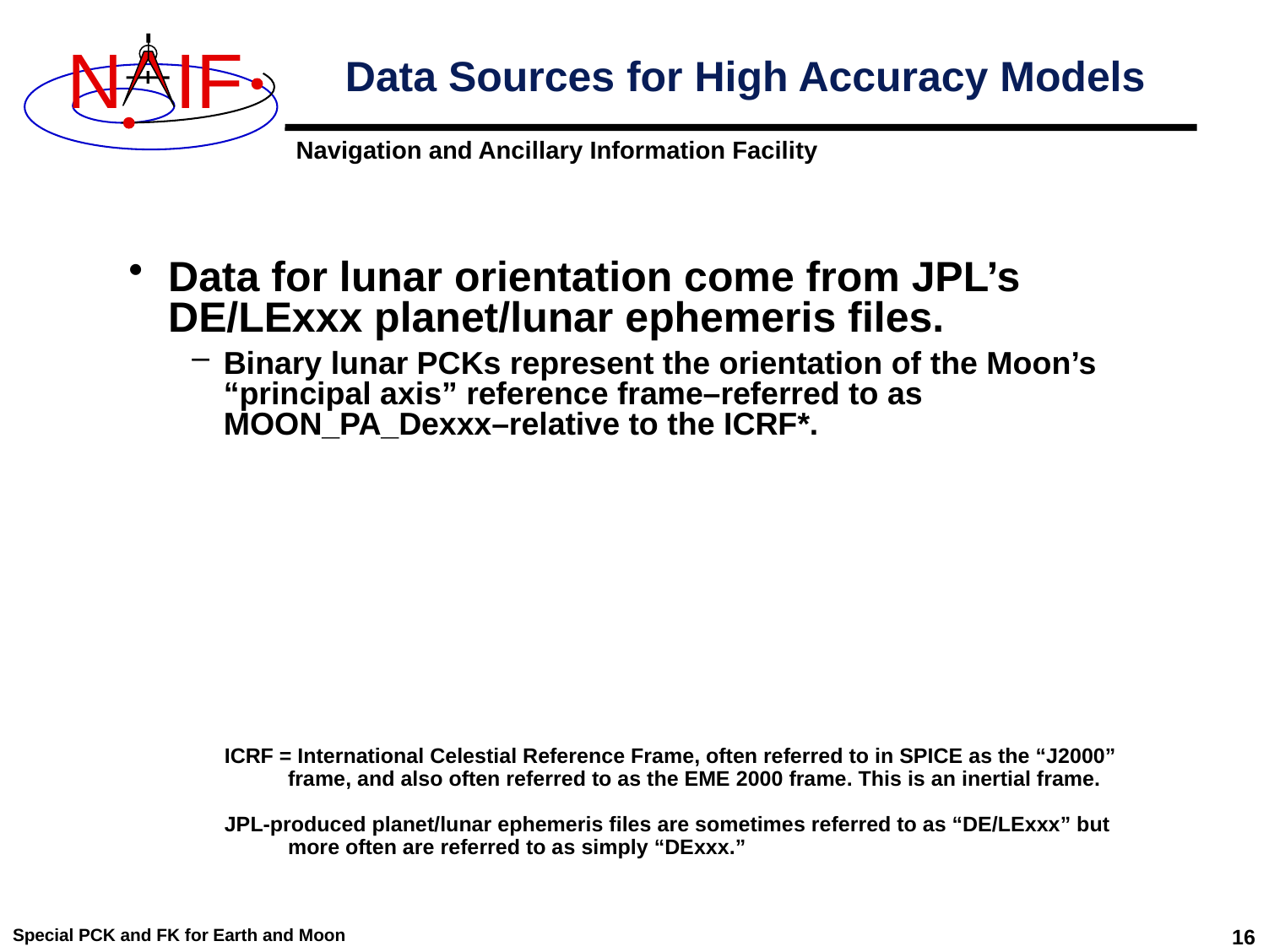

# Data Sources for High Accuracy Models
Data for lunar orientation come from JPL’s DE/LExxx planet/lunar ephemeris files.
Binary lunar PCKs represent the orientation of the Moon’s “principal axis” reference frame–referred to as MOON_PA_Dexxx–relative to the ICRF*.
ICRF = International Celestial Reference Frame, often referred to in SPICE as the “J2000” frame, and also often referred to as the EME 2000 frame. This is an inertial frame.

JPL-produced planet/lunar ephemeris files are sometimes referred to as “DE/LExxx” but more often are referred to as simply “DExxx.”

Special PCK and FK for Earth and Moon
16